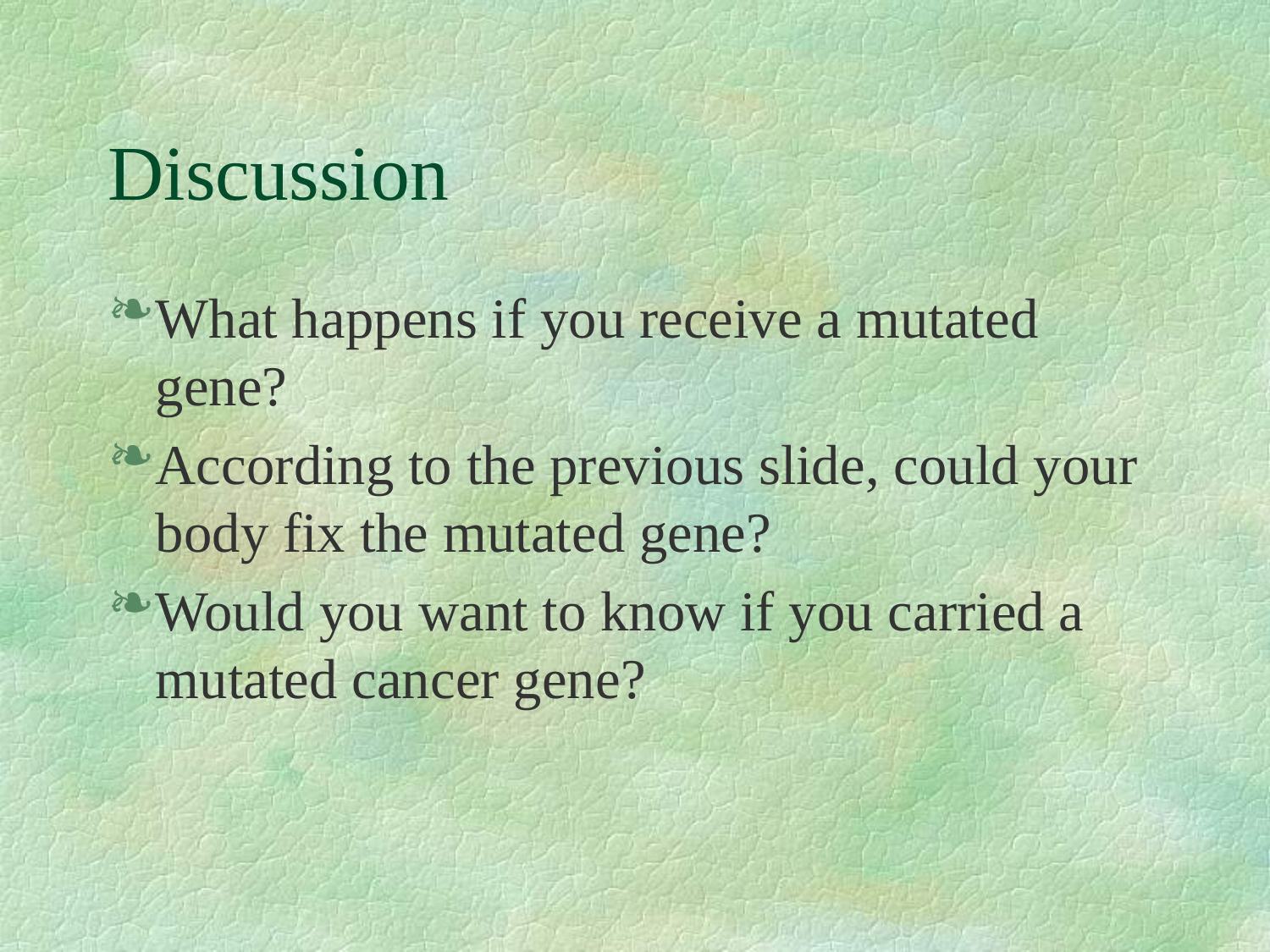

# Discussion
What happens if you receive a mutated gene?
According to the previous slide, could your body fix the mutated gene?
Would you want to know if you carried a mutated cancer gene?